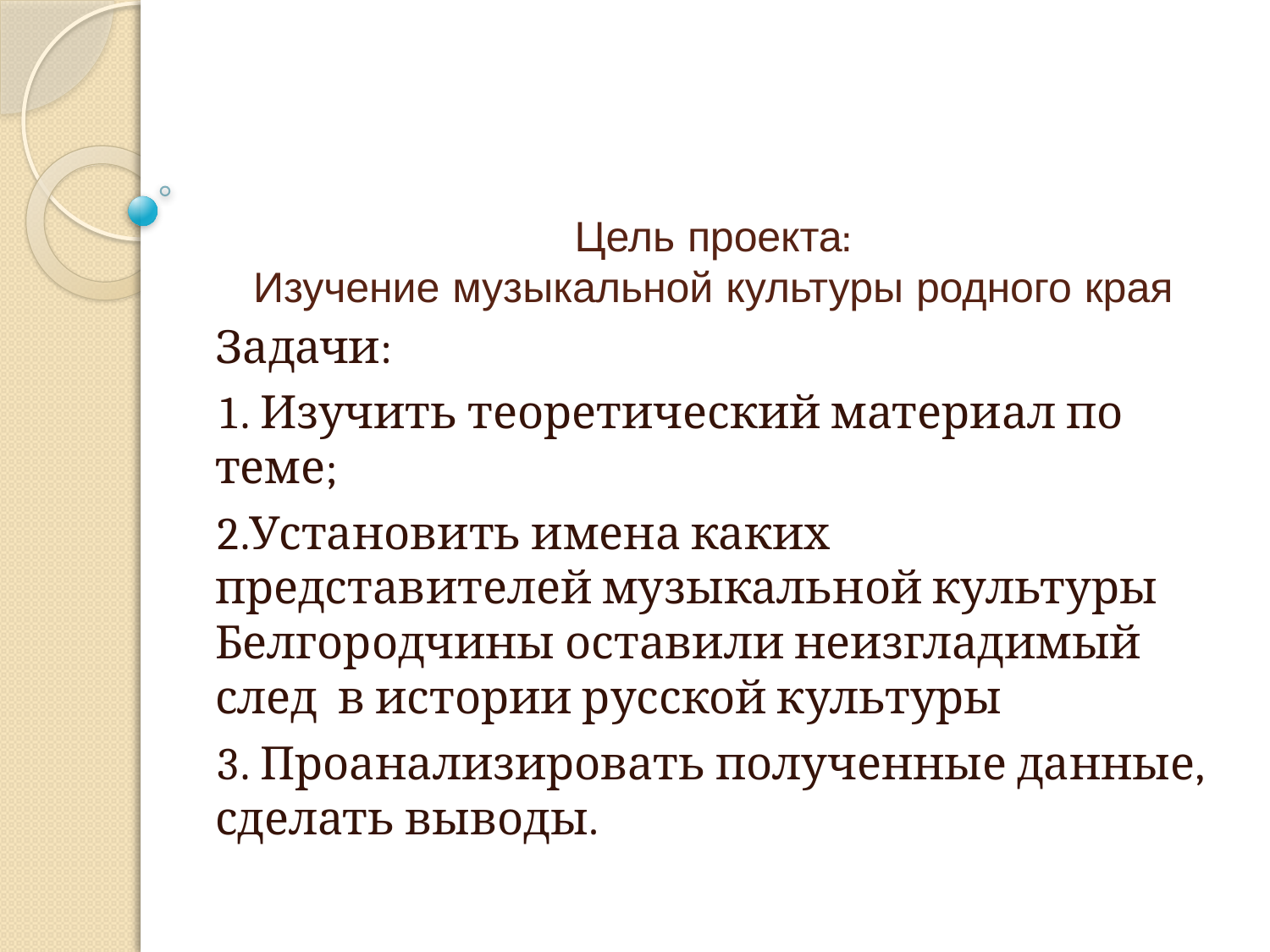

# Цель проекта: Изучение музыкальной культуры родного края
Задачи:
1. Изучить теоретический материал по теме;
2.Установить имена каких представителей музыкальной культуры Белгородчины оставили неизгладимый след  в истории русской культуры
3. Проанализировать полученные данные, сделать выводы.